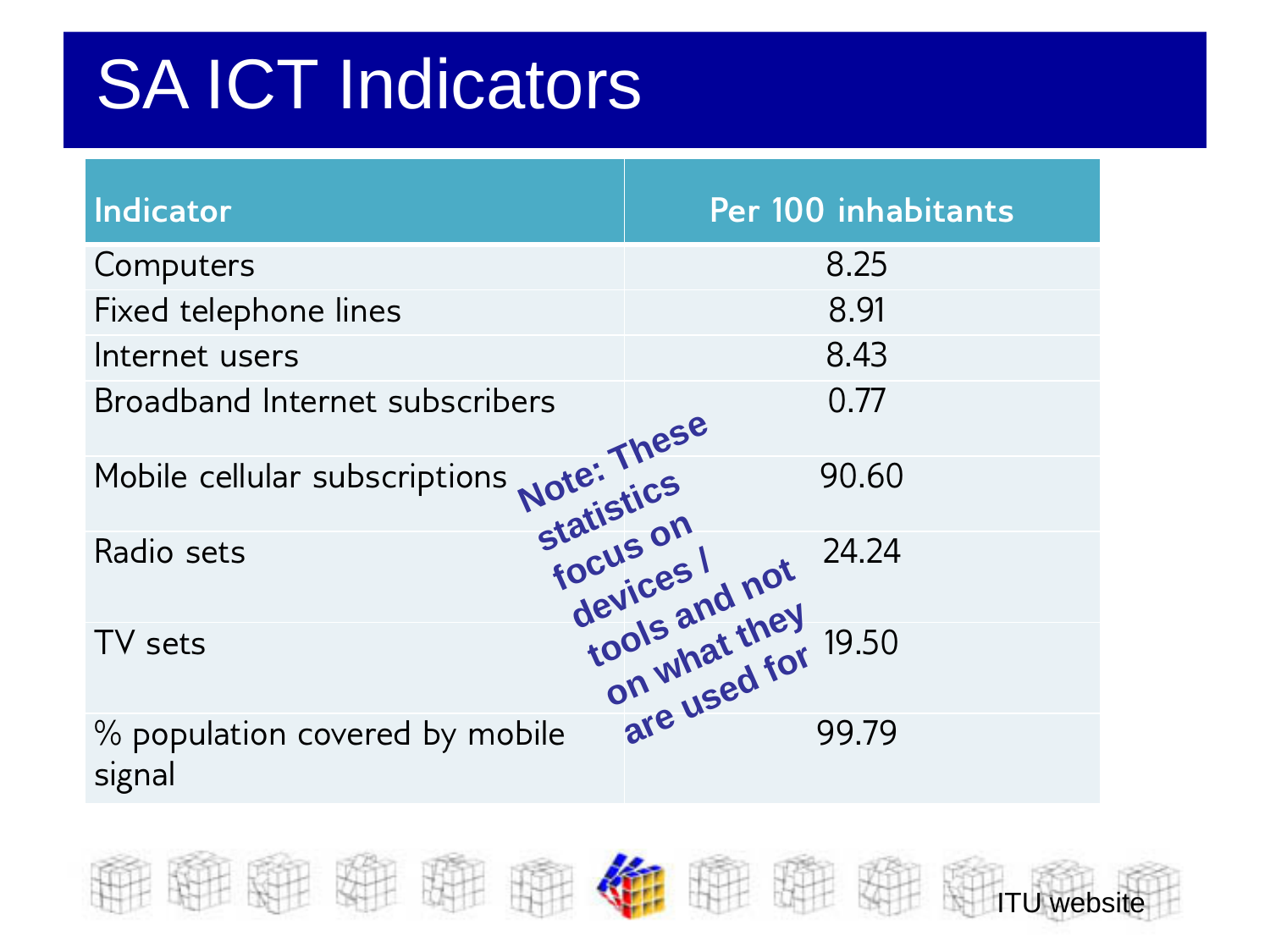

# SA ICT Indicators
| Indicator | Per 100 inhabitants |
| --- | --- |
| Computers | 8.25 |
| Fixed telephone lines | 8.91 |
| Internet users | 8.43 |
| Broadband Internet subscribers | 0.77 |
| Mobile cellular subscriptions | 90.60 |
| Radio sets | 24.24 |
| TV sets | 19.50 |
| % population covered by mobile signal | 99.79 |
Note: These statistics focus on devices / tools and not on what they are used for
ITU website